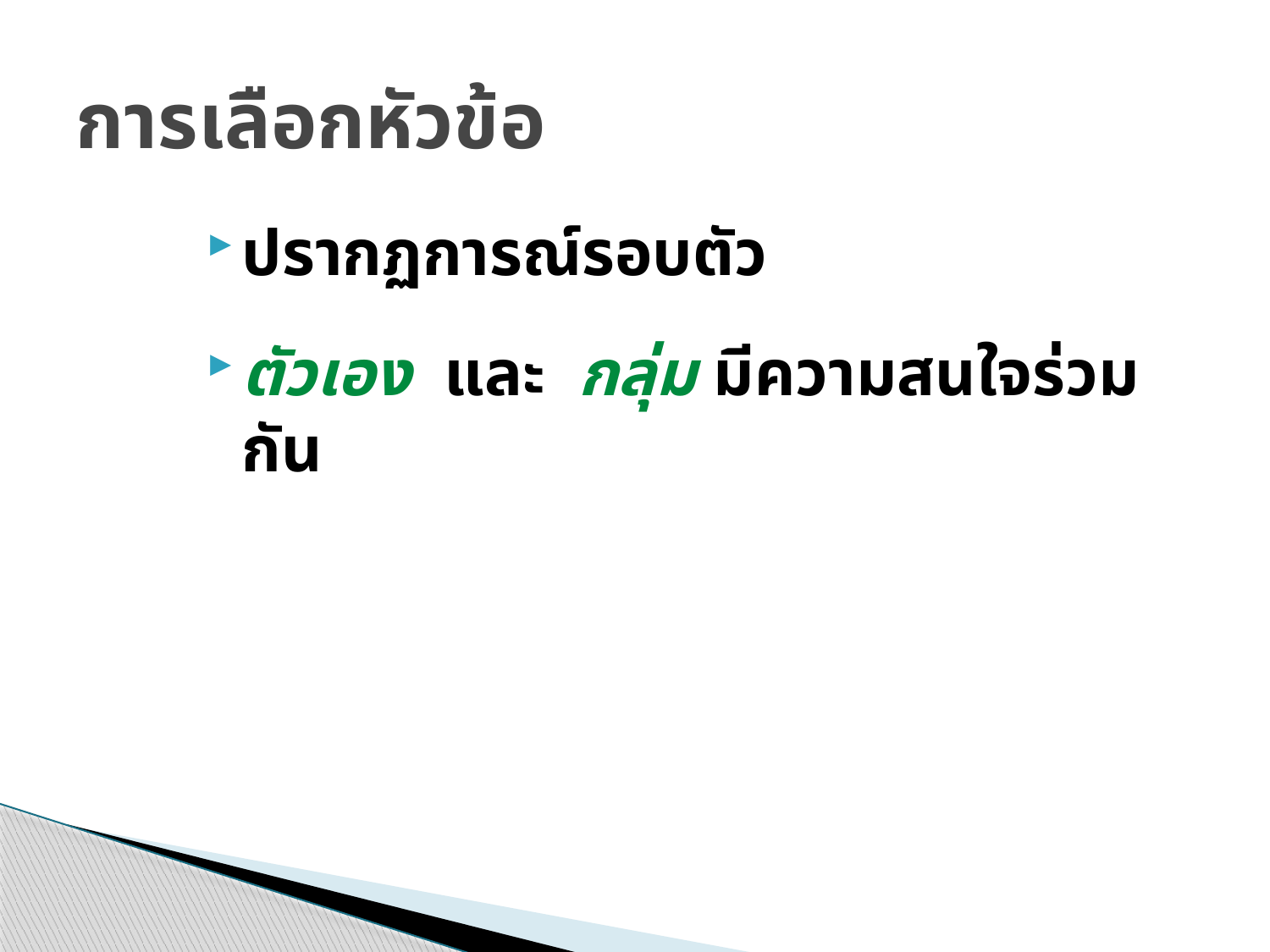

# การเลือกหัวข้อ
ปรากฏการณ์รอบตัว

ตัวเอง  และ  กลุ่ม มีความสนใจร่วมกัน